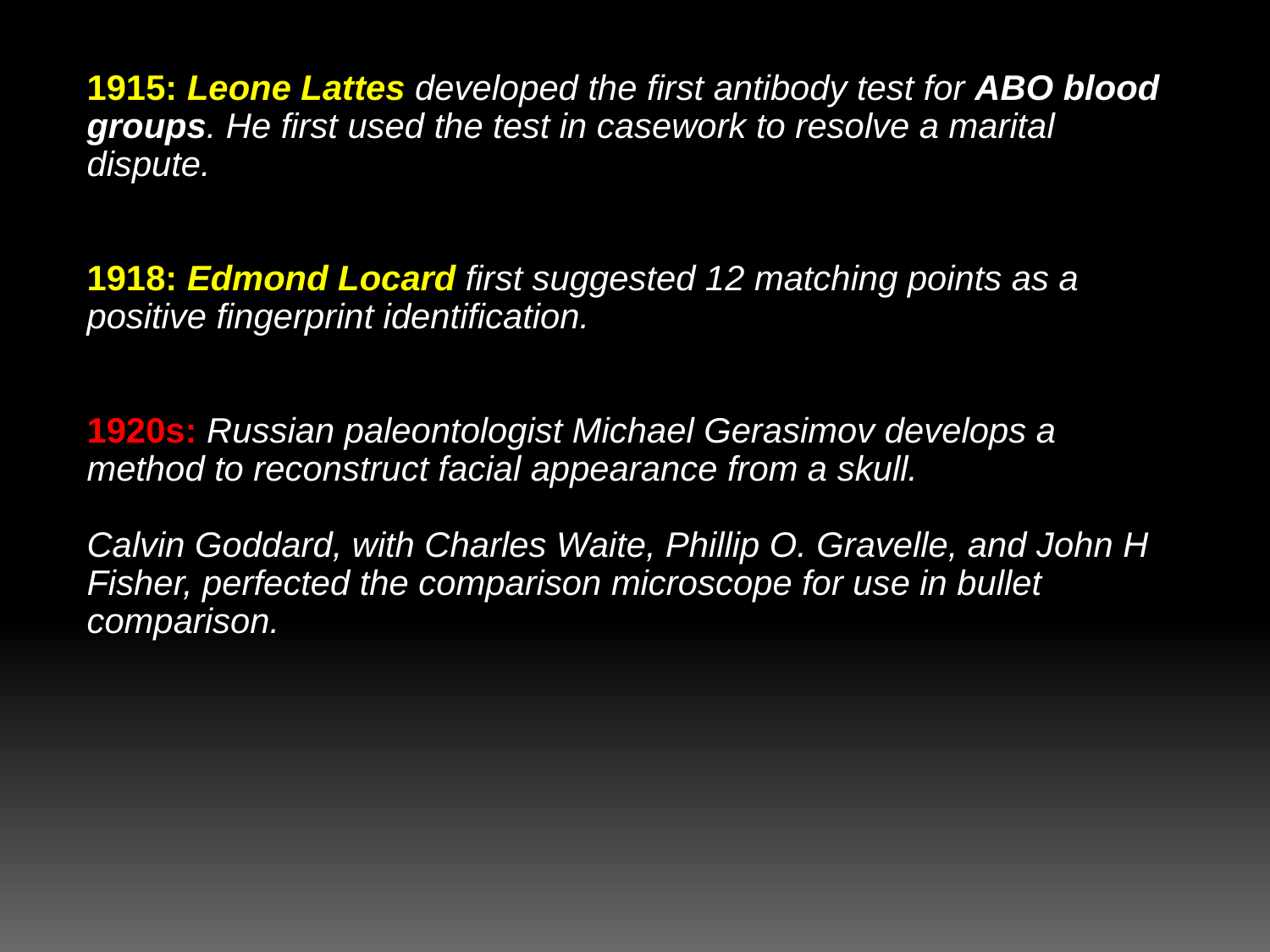

1915: Leone Lattes developed the first antibody test for ABO blood groups. He first used the test in casework to resolve a marital dispute.

1918: Edmond Locard first suggested 12 matching points as a positive fingerprint identification.

1920s: Russian paleontologist Michael Gerasimov develops a method to reconstruct facial appearance from a skull.

Calvin Goddard, with Charles Waite, Phillip O. Gravelle, and John H Fisher, perfected the comparison microscope for use in bullet comparison.